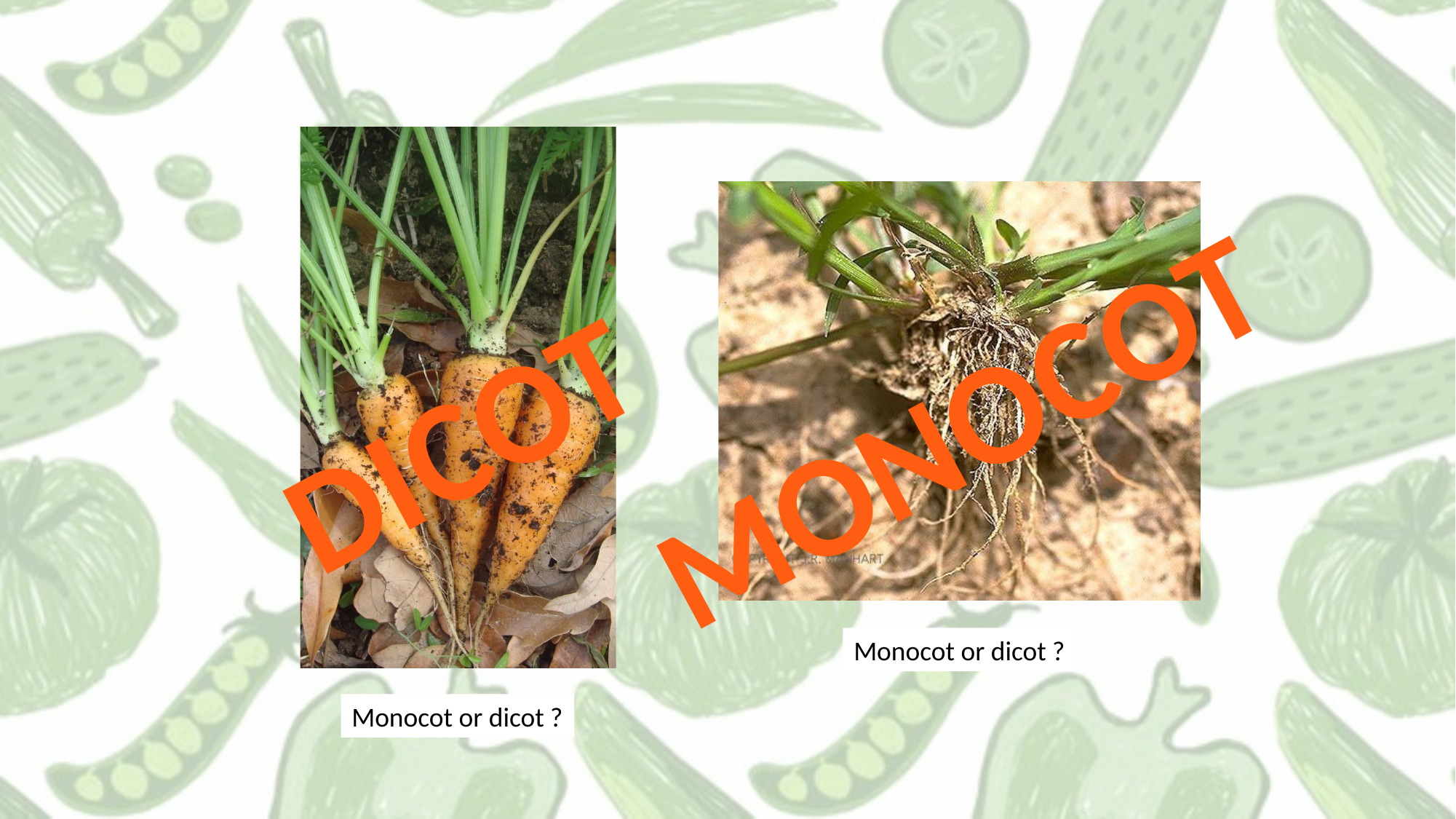

MONOCOT
DICOT
Monocot or dicot ?
Monocot or dicot ?